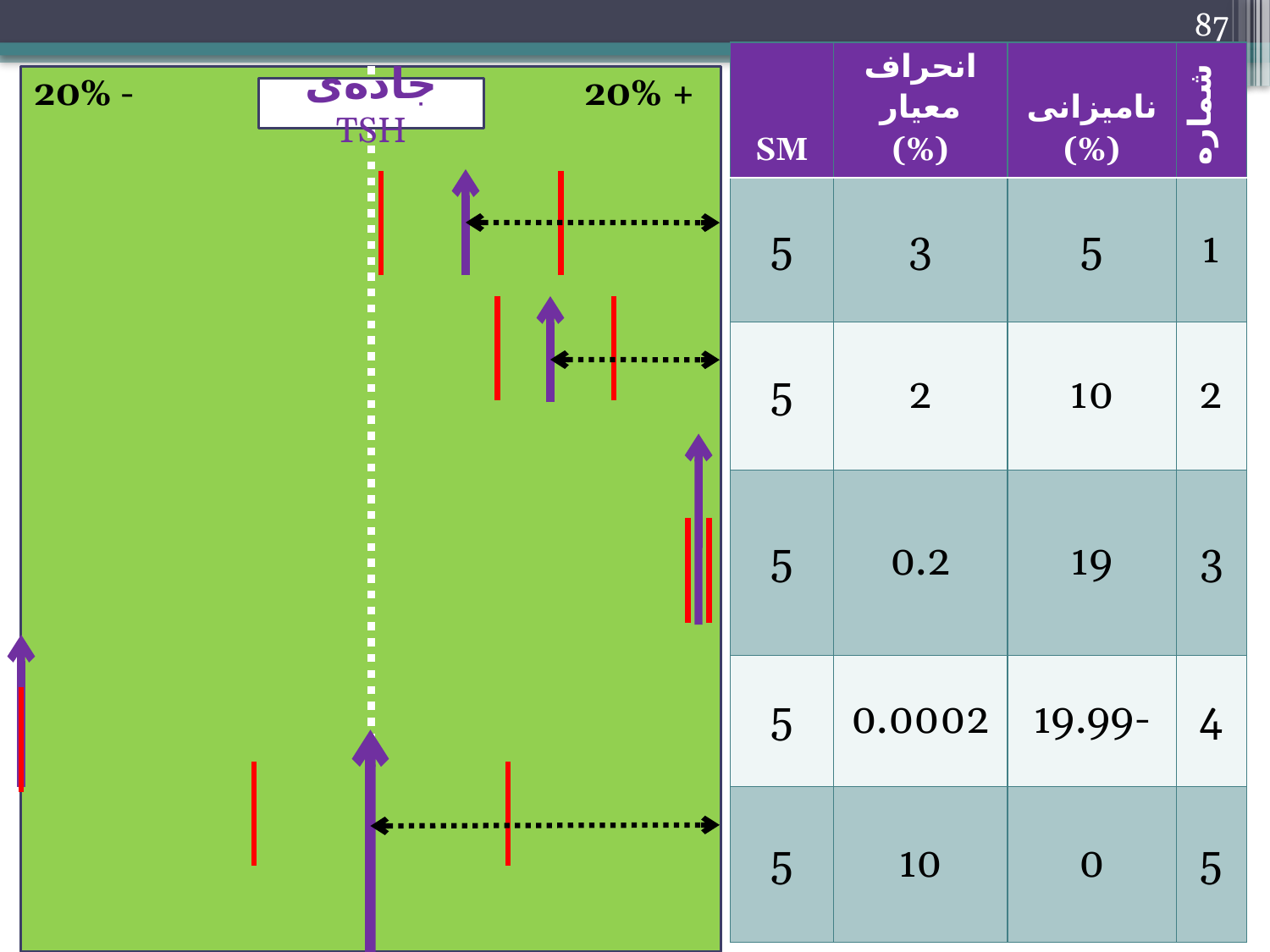

87
| SM | انحراف معیار (%) | نامیزانی (%) | شماره |
| --- | --- | --- | --- |
| 5 | 3 | 5 | 1 |
| 5 | 2 | 10 | 2 |
| 5 | 0.2 | 19 | 3 |
| 5 | 0.0002 | 19.99- | 4 |
| 5 | 10 | 0 | 5 |
20% -
20% +

جاده‌ی TSH
(SM)